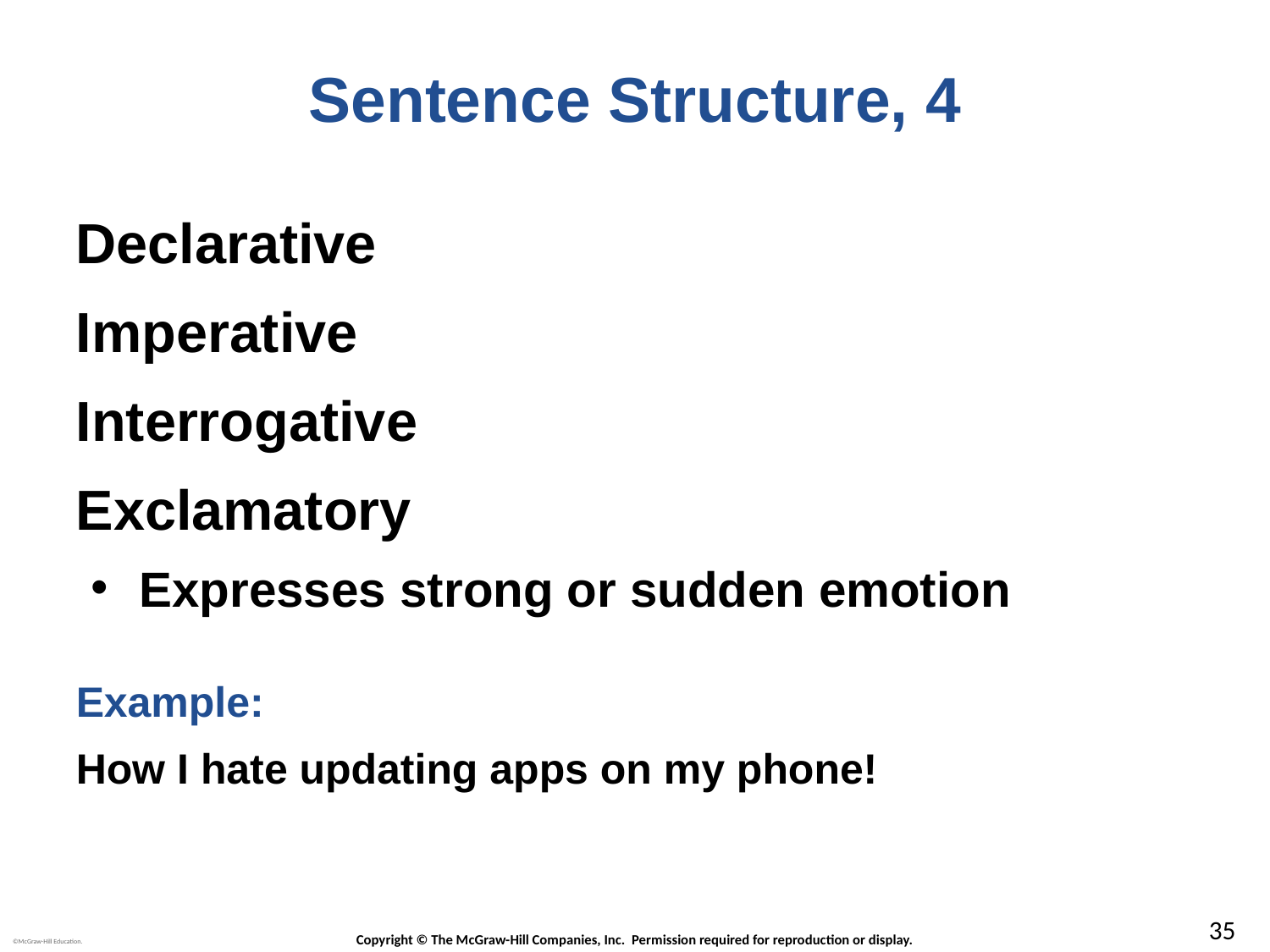

# Sentence Structure, 4
Declarative
Imperative
Interrogative
Exclamatory
Expresses strong or sudden emotion
Example:
How I hate updating apps on my phone!